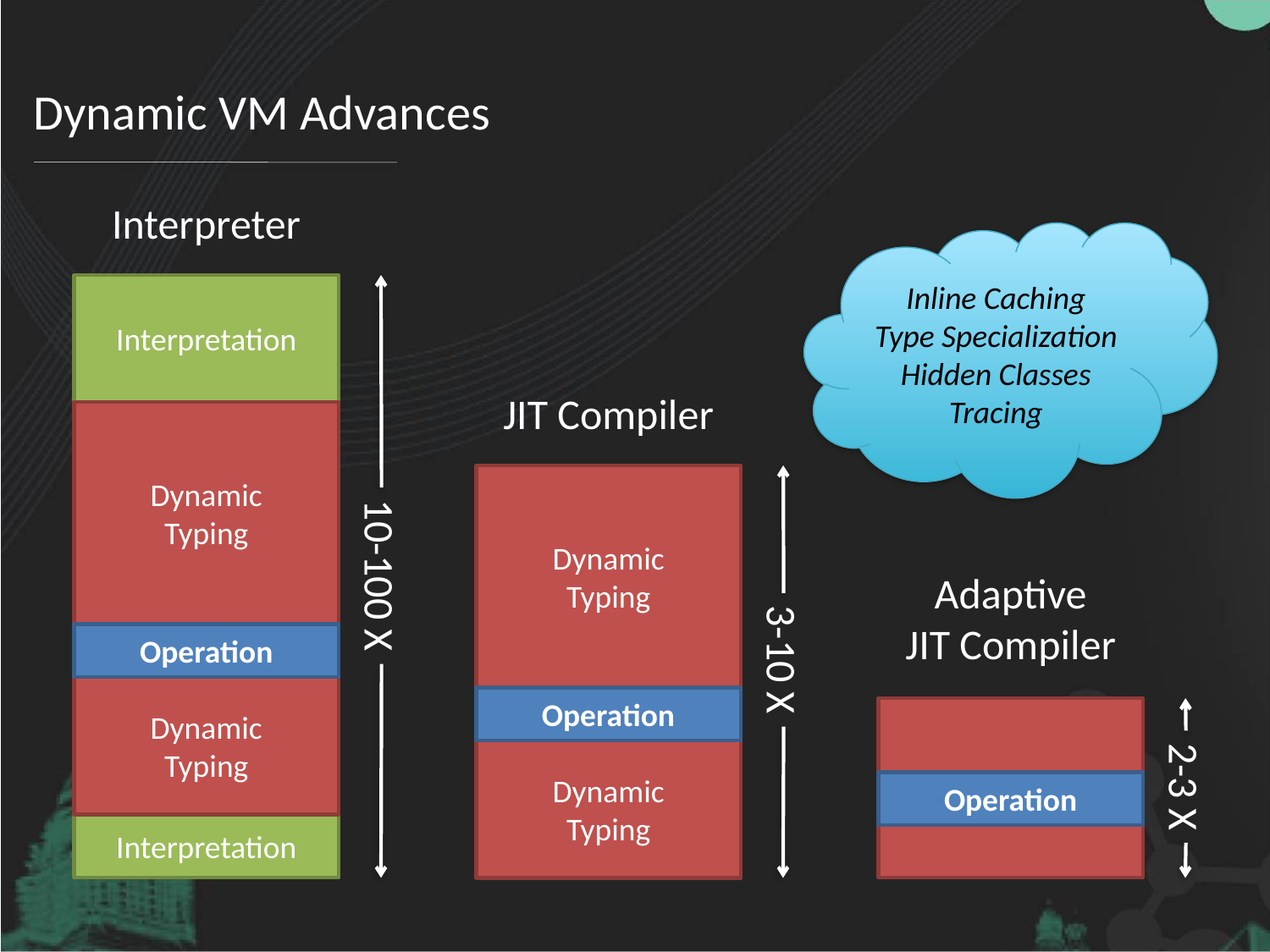

# Dynamic VM Advances
Interpreter
Interpretation
Dynamic
Typing
10-100 X
Operation
Dynamic
Typing
Interpretation
Inline Caching
Type Specialization
Hidden Classes
Tracing
JIT Compiler
Dynamic
Typing
3-10 X
Operation
Dynamic
Typing
Adaptive
JIT Compiler

2-3 X
Operation